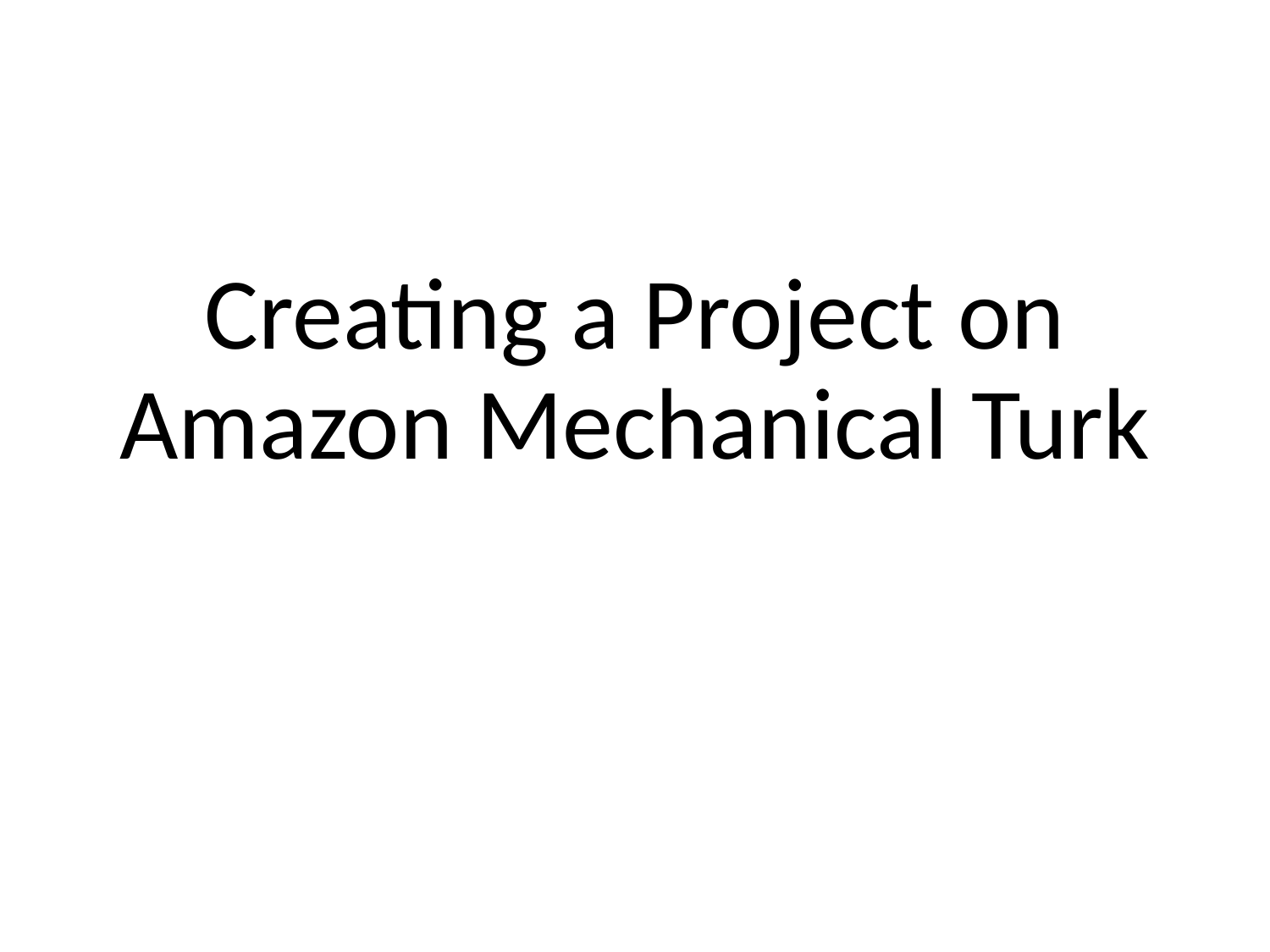

# Creating a Project on Amazon Mechanical Turk